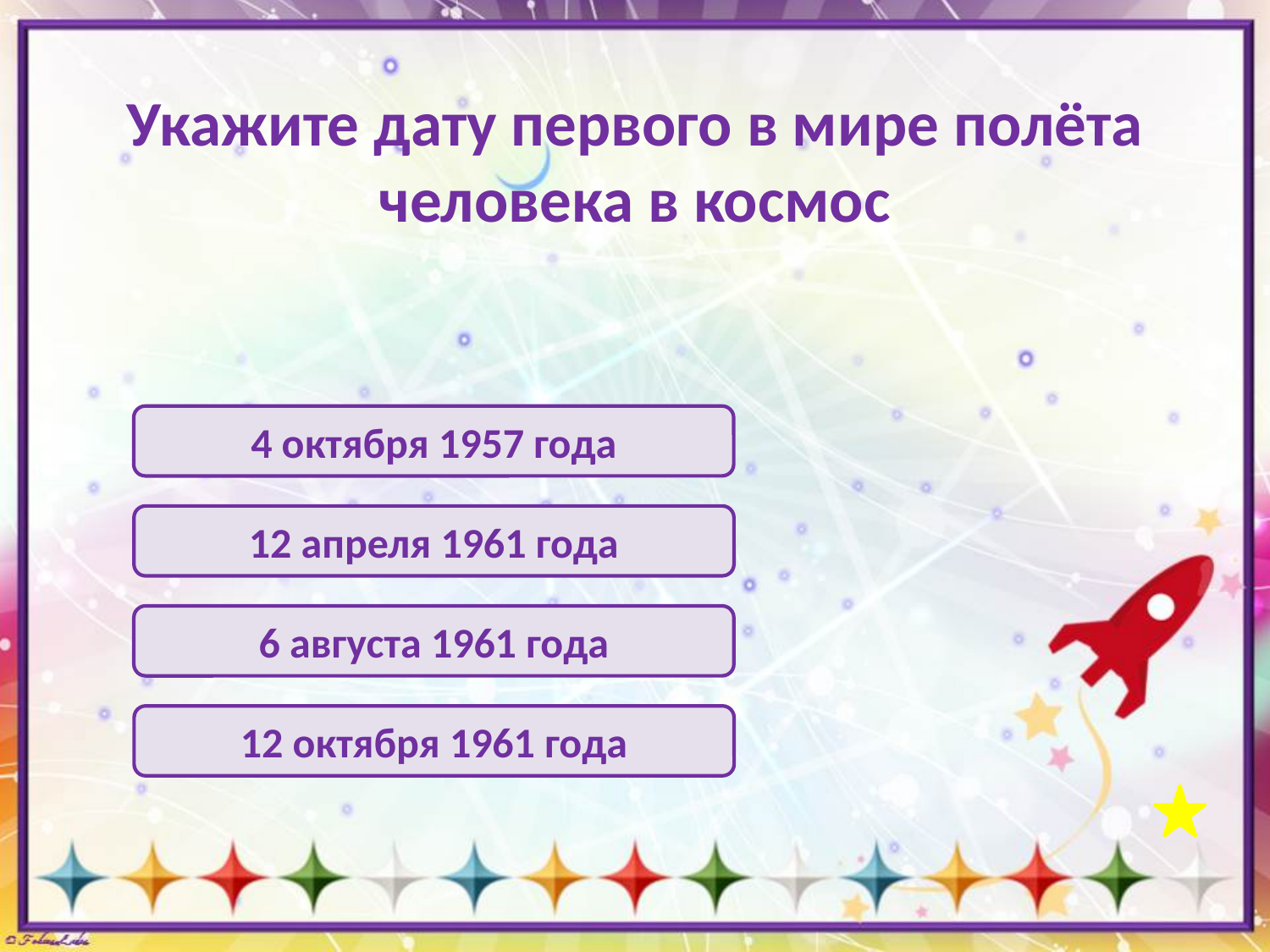

# Укажите дату первого в мире полёта человека в космос
4 октября 1957 года
12 апреля 1961 года
6 августа 1961 года
12 октября 1961 года